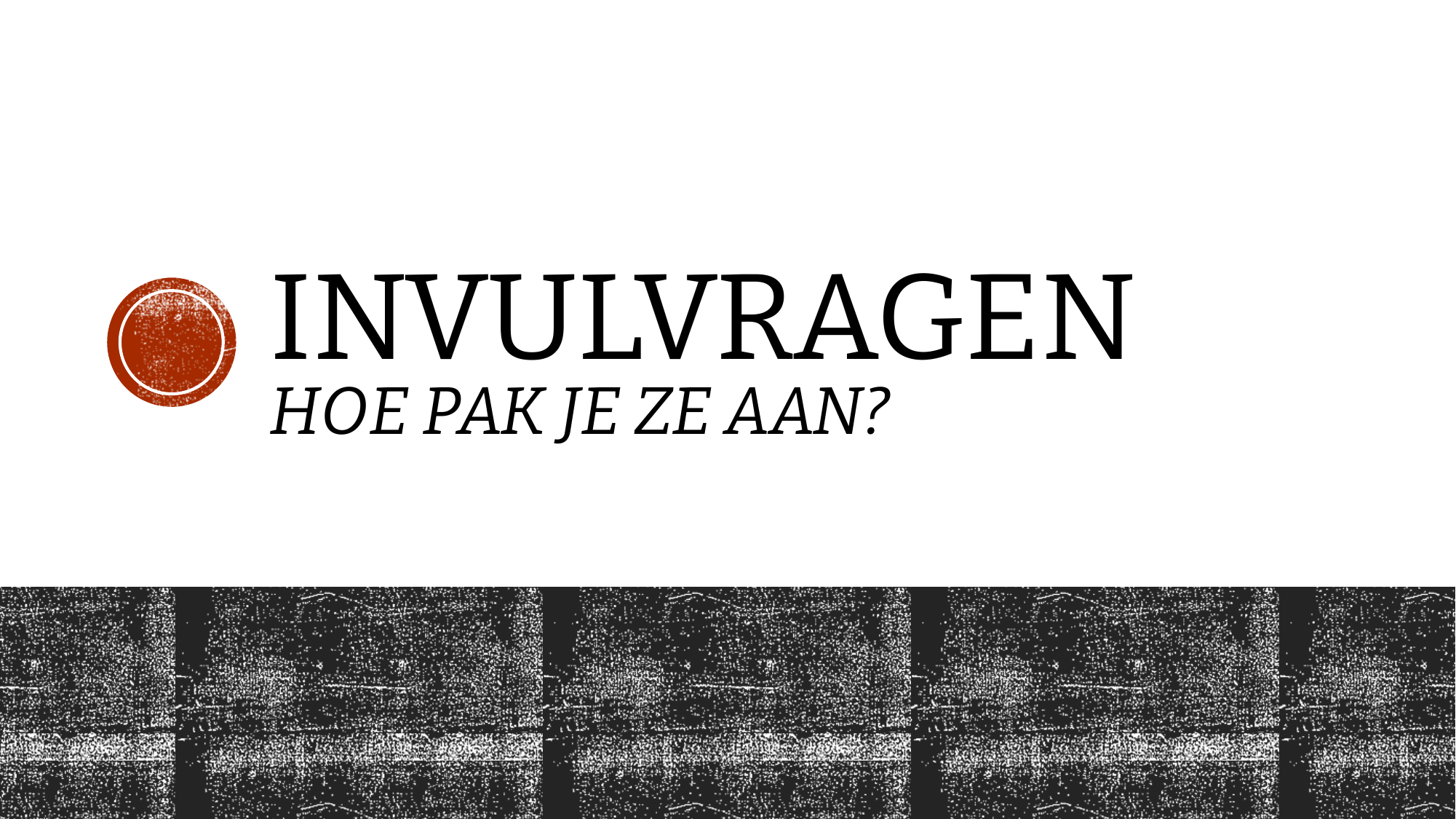

# invulvragen hoe pak je ze aan?